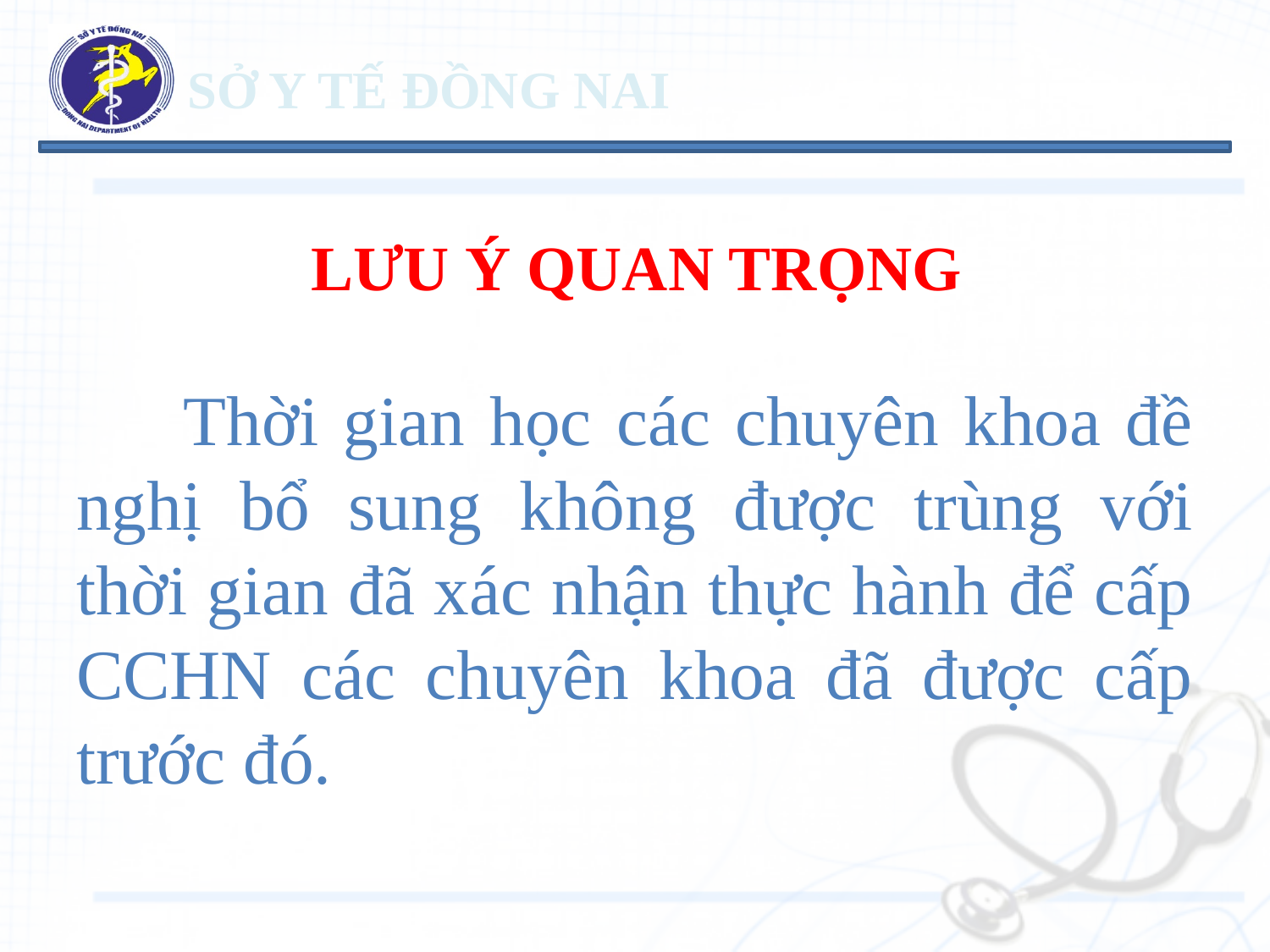

# LƯU Ý QUAN TRỌNG
     Thời gian học các chuyên khoa đề nghị bổ sung không được trùng với thời gian đã xác nhận thực hành để cấp CCHN các chuyên khoa đã được cấp trước đó.